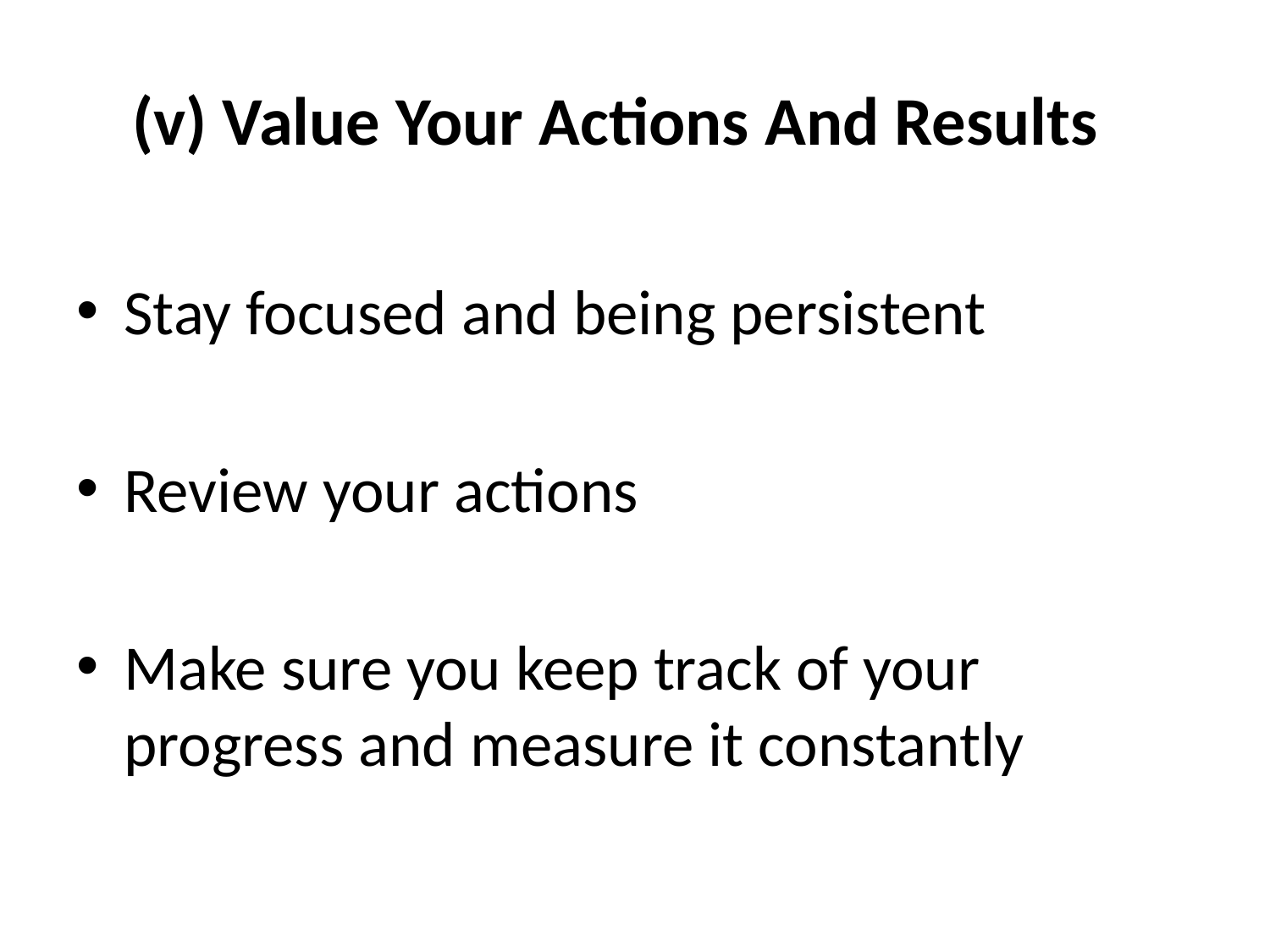

# (v) Value Your Actions And Results
Stay focused and being persistent

Review your actions

Make sure you keep track of your progress and measure it constantly